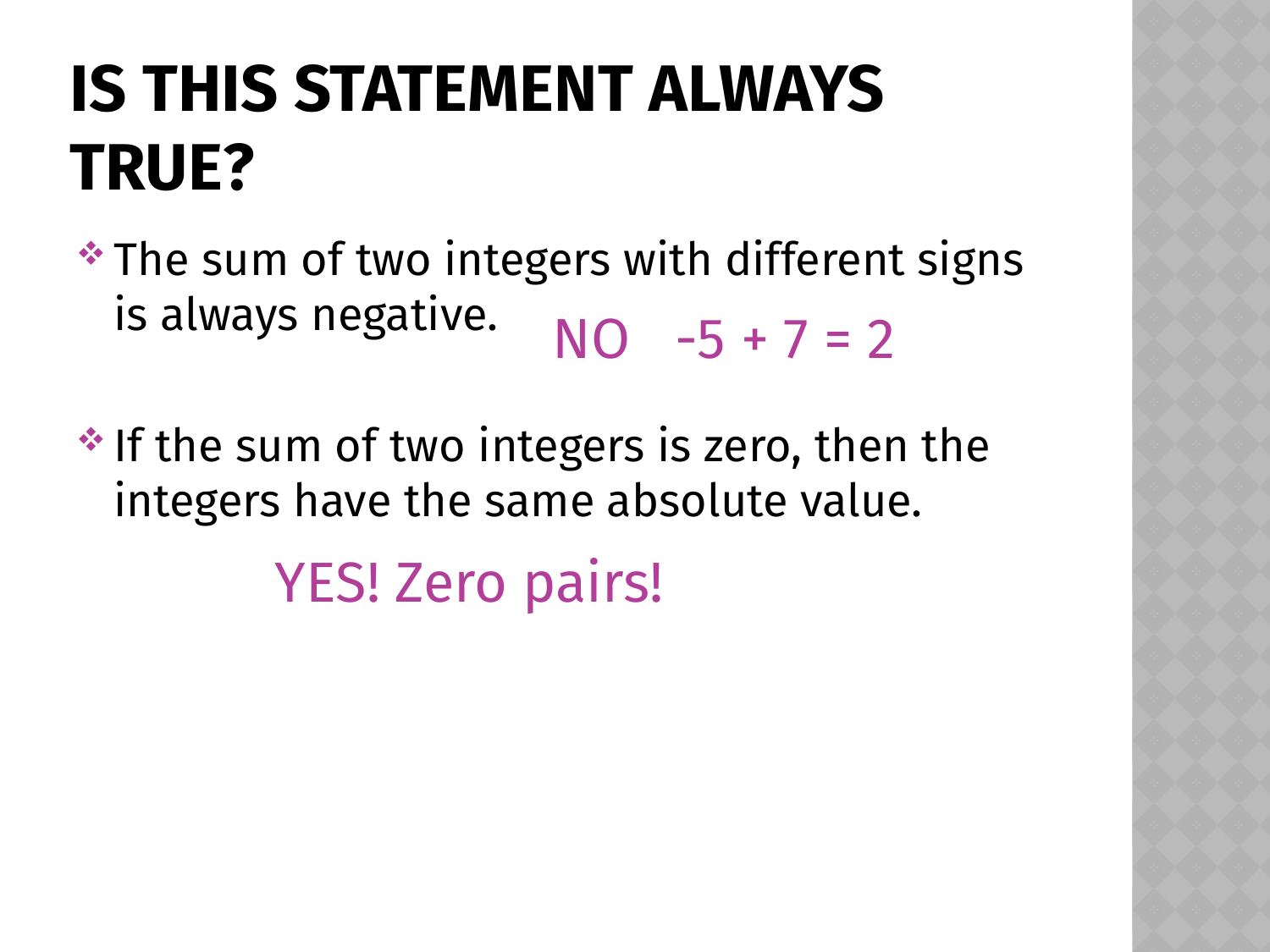

# Is this statement always true?
The sum of two integers with different signs is always negative.

If the sum of two integers is zero, then the integers have the same absolute value.
NO   -5 + 7 = 2
YES! Zero pairs!